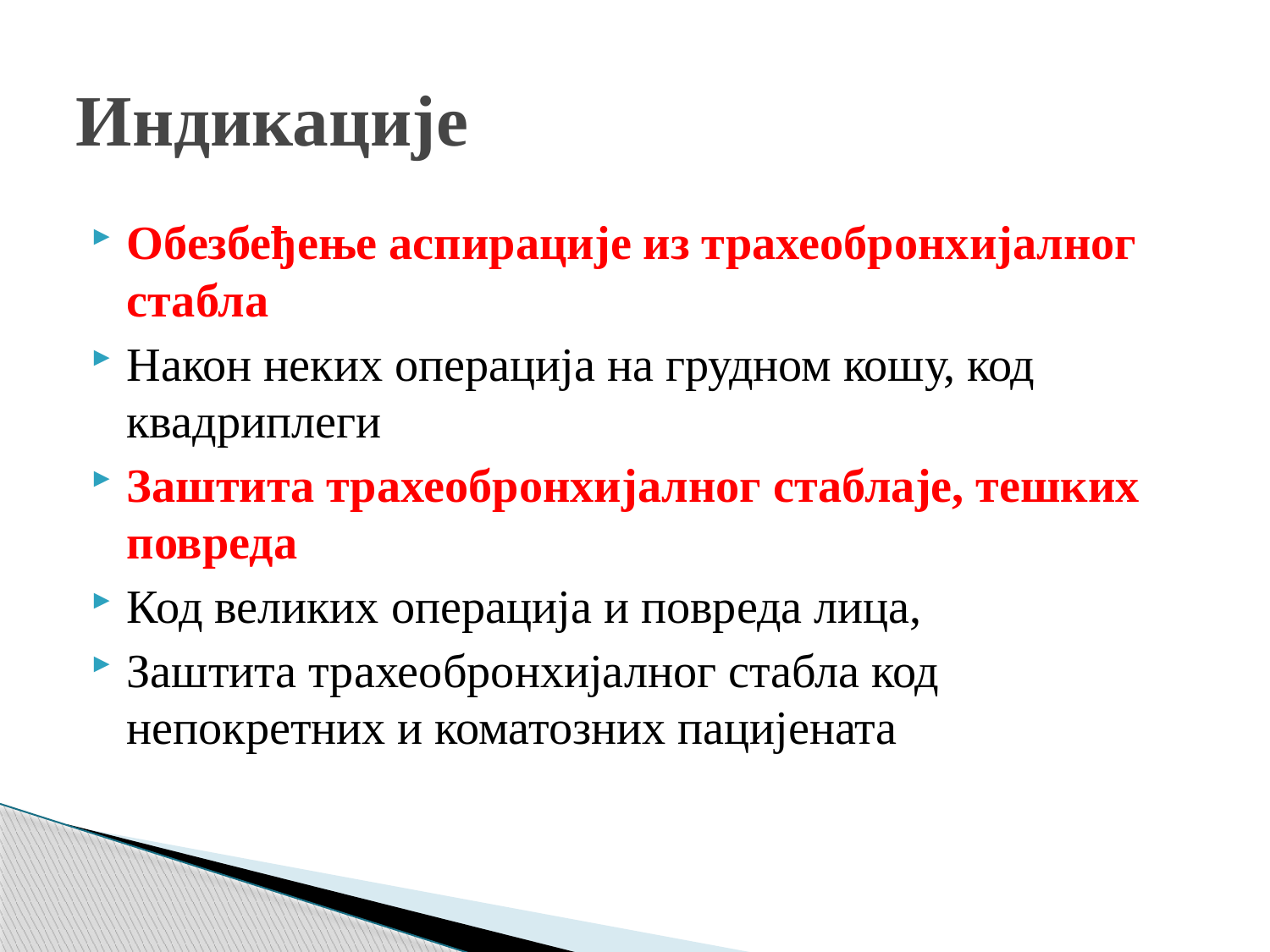

# Индикације
Обезбеђење аспирације из трахеобронхијалног стабла
Након неких операција на грудном кошу, код квадриплеги
Заштита трахеобронхијалног стаблаје, тешких повреда
Код великих операција и повреда лица,
Заштита трахеобронхијалног стабла код непокретних и коматозних пацијената